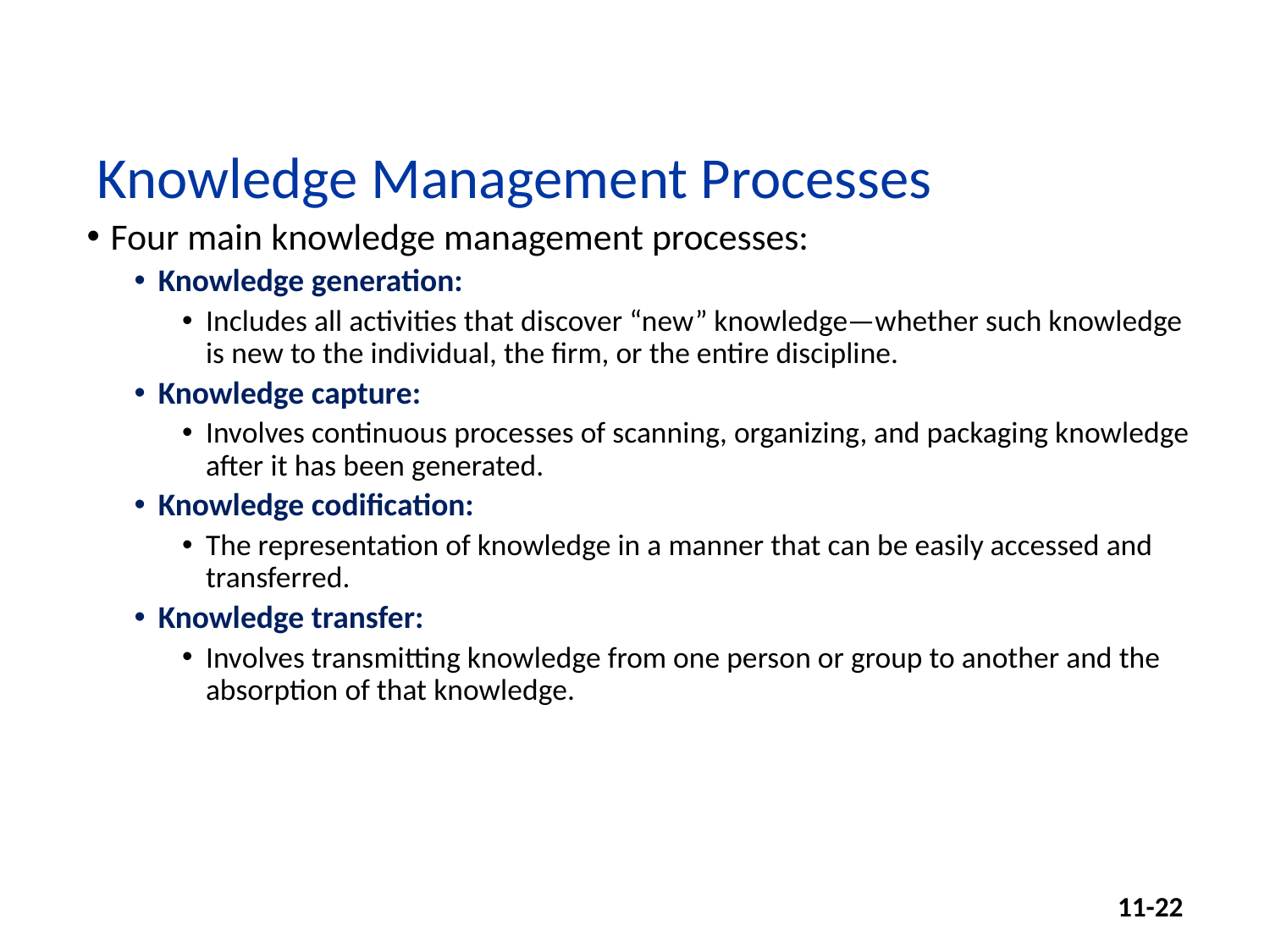

# Knowledge Management Processes
Four main knowledge management processes:
Knowledge generation:
Includes all activities that discover “new” knowledge—whether such knowledge is new to the individual, the firm, or the entire discipline.
Knowledge capture:
Involves continuous processes of scanning, organizing, and packaging knowledge after it has been generated.
Knowledge codification:
The representation of knowledge in a manner that can be easily accessed and transferred.
Knowledge transfer:
Involves transmitting knowledge from one person or group to another and the absorption of that knowledge.